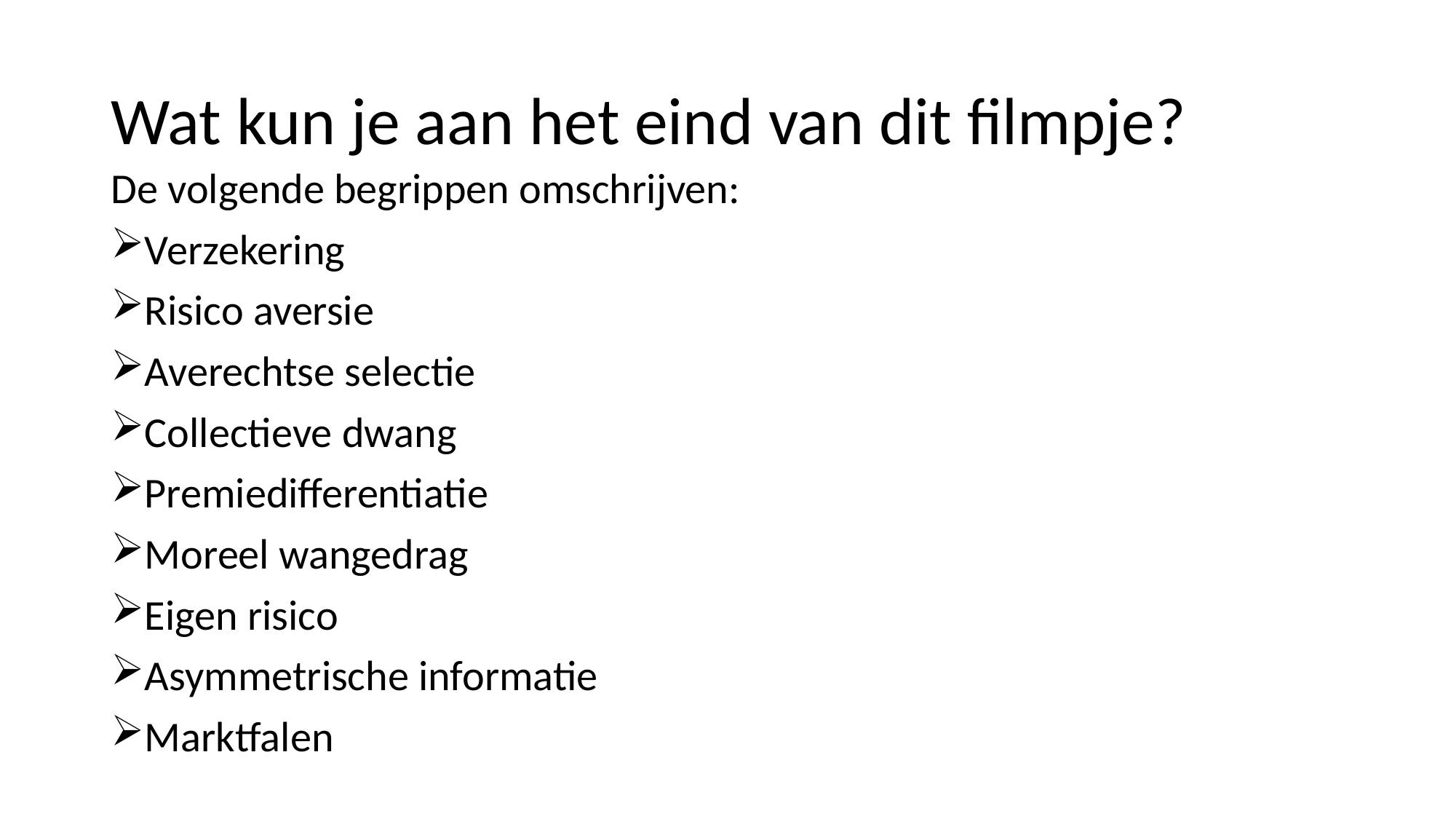

# Wat kun je aan het eind van dit filmpje?
De volgende begrippen omschrijven:
Verzekering
Risico aversie
Averechtse selectie
Collectieve dwang
Premiedifferentiatie
Moreel wangedrag
Eigen risico
Asymmetrische informatie
Marktfalen